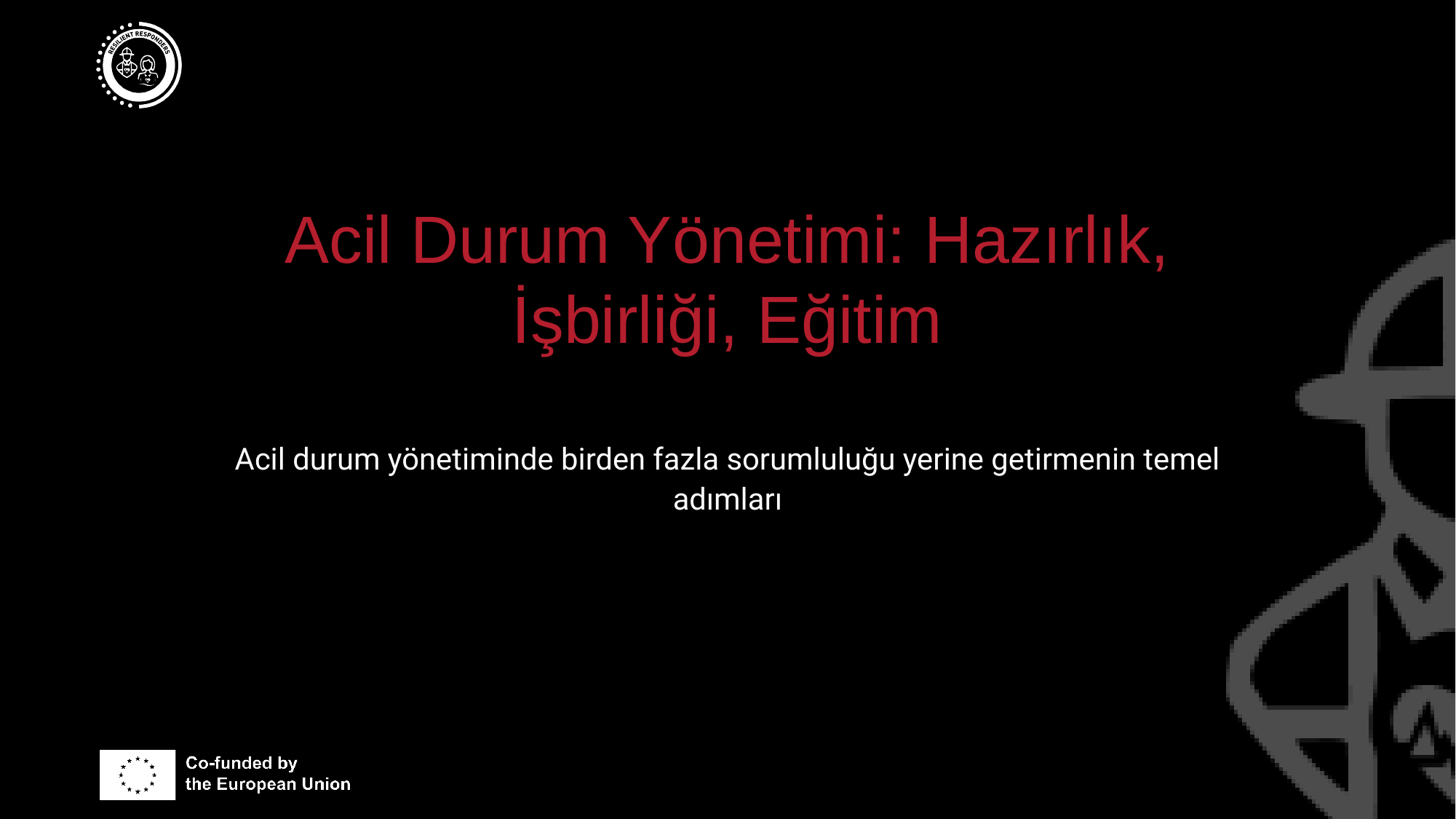

# Acil Durum Yönetimi: Hazırlık, İşbirliği, Eğitim
Acil durum yönetiminde birden fazla sorumluluğu yerine getirmenin temel adımları